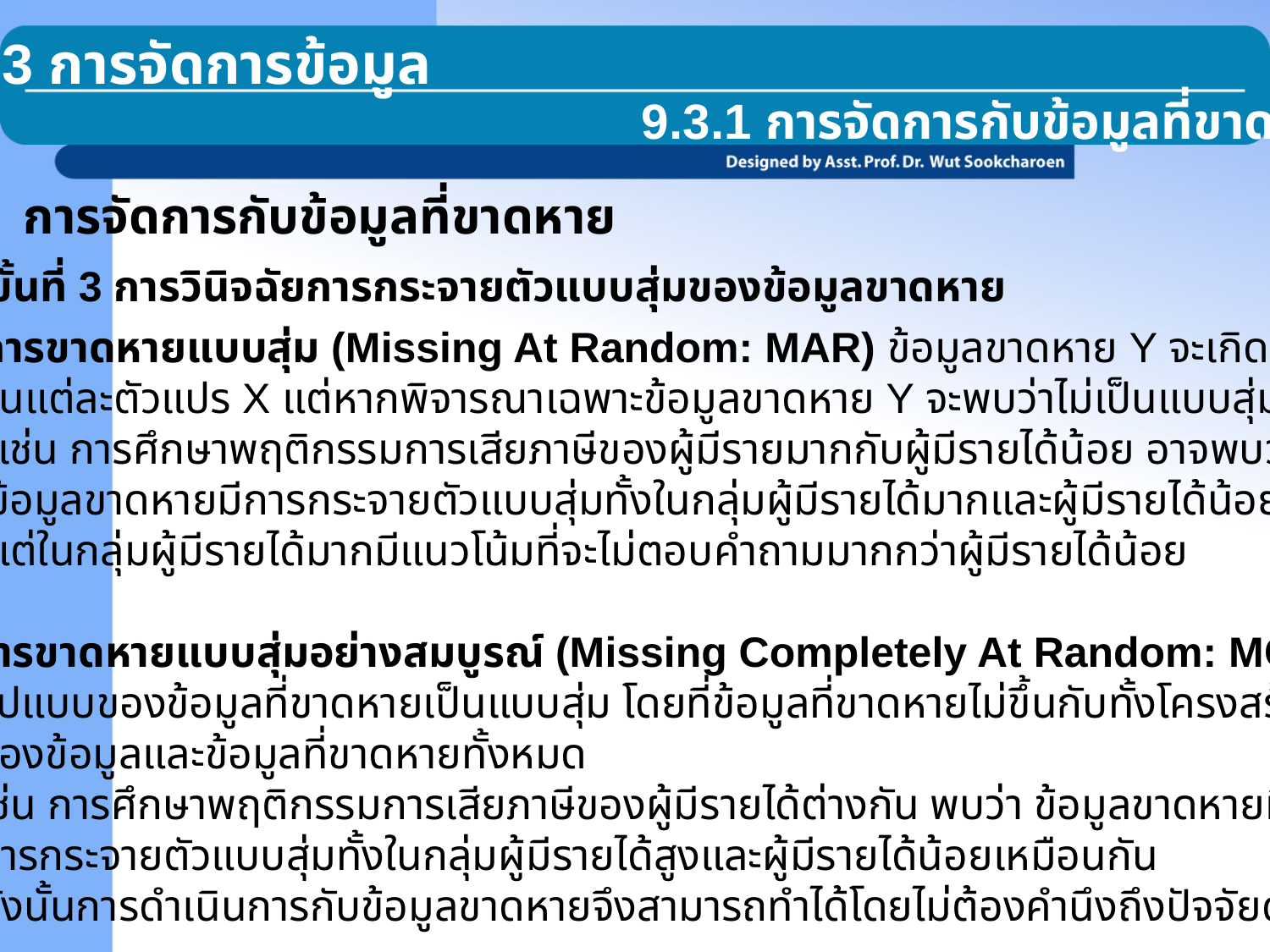

9.3 การจัดการข้อมูล
9.3.1 การจัดการกับข้อมูลที่ขาดหาย
การจัดการกับข้อมูลที่ขาดหาย
ขั้นที่ 3 การวินิจฉัยการกระจายตัวแบบสุ่มของข้อมูลขาดหาย
  การขาดหายแบบสุ่ม (Missing At Random: MAR) ข้อมูลขาดหาย Y จะเกิดขึ้นแบบสุ่ม
     ในแต่ละตัวแปร X แต่หากพิจารณาเฉพาะข้อมูลขาดหาย Y จะพบว่าไม่เป็นแบบสุ่ม
      เช่น การศึกษาพฤติกรรมการเสียภาษีของผู้มีรายมากกับผู้มีรายได้น้อย อาจพบว่า
     ข้อมูลขาดหายมีการกระจายตัวแบบสุ่มทั้งในกลุ่มผู้มีรายได้มากและผู้มีรายได้น้อย
     แต่ในกลุ่มผู้มีรายได้มากมีแนวโน้มที่จะไม่ตอบคำถามมากกว่าผู้มีรายได้น้อย

 การขาดหายแบบสุ่มอย่างสมบูรณ์ (Missing Completely At Random: MCAR) คือ
    รูปแบบของข้อมูลที่ขาดหายเป็นแบบสุ่ม โดยที่ข้อมูลที่ขาดหายไม่ขึ้นกับทั้งโครงสร้าง
    ของข้อมูลและข้อมูลที่ขาดหายทั้งหมด
    เช่น การศึกษาพฤติกรรมการเสียภาษีของผู้มีรายได้ต่างกัน พบว่า ข้อมูลขาดหายมี
    การกระจายตัวแบบสุ่มทั้งในกลุ่มผู้มีรายได้สูงและผู้มีรายได้น้อยเหมือนกัน
    ดังนั้นการดำเนินการกับข้อมูลขาดหายจึงสามารถทำได้โดยไม่ต้องคำนึงถึงปัจจัยด้านรายได้